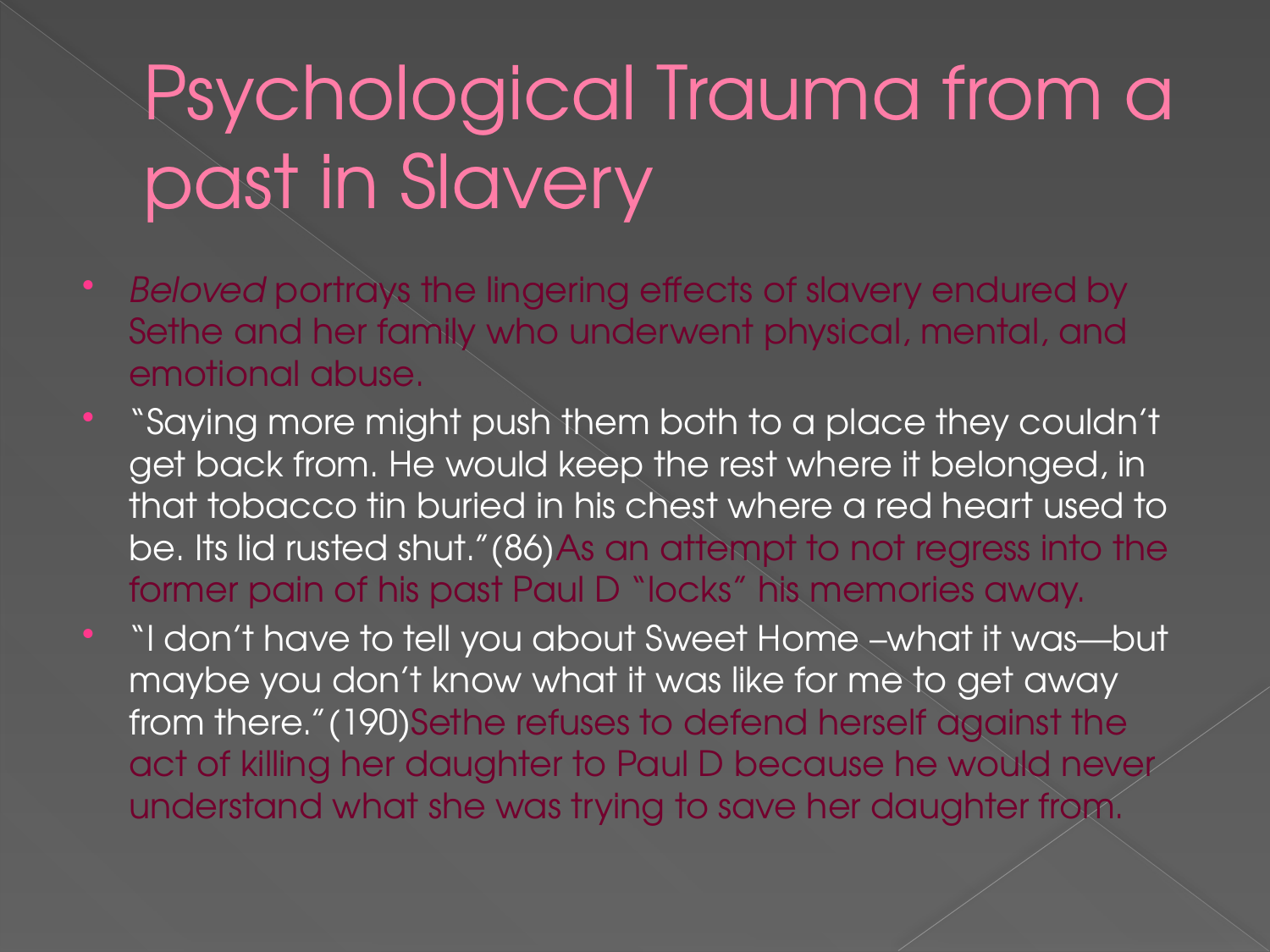

# Psychological Trauma from a past in Slavery
Beloved portrays the lingering effects of slavery endured by Sethe and her family who underwent physical, mental, and emotional abuse.
“Saying more might push them both to a place they couldn’t get back from. He would keep the rest where it belonged, in that tobacco tin buried in his chest where a red heart used to be. Its lid rusted shut.”(86)As an attempt to not regress into the former pain of his past Paul D “locks” his memories away.
“I don’t have to tell you about Sweet Home –what it was—but maybe you don’t know what it was like for me to get away from there.”(190)Sethe refuses to defend herself against the act of killing her daughter to Paul D because he would never understand what she was trying to save her daughter from.